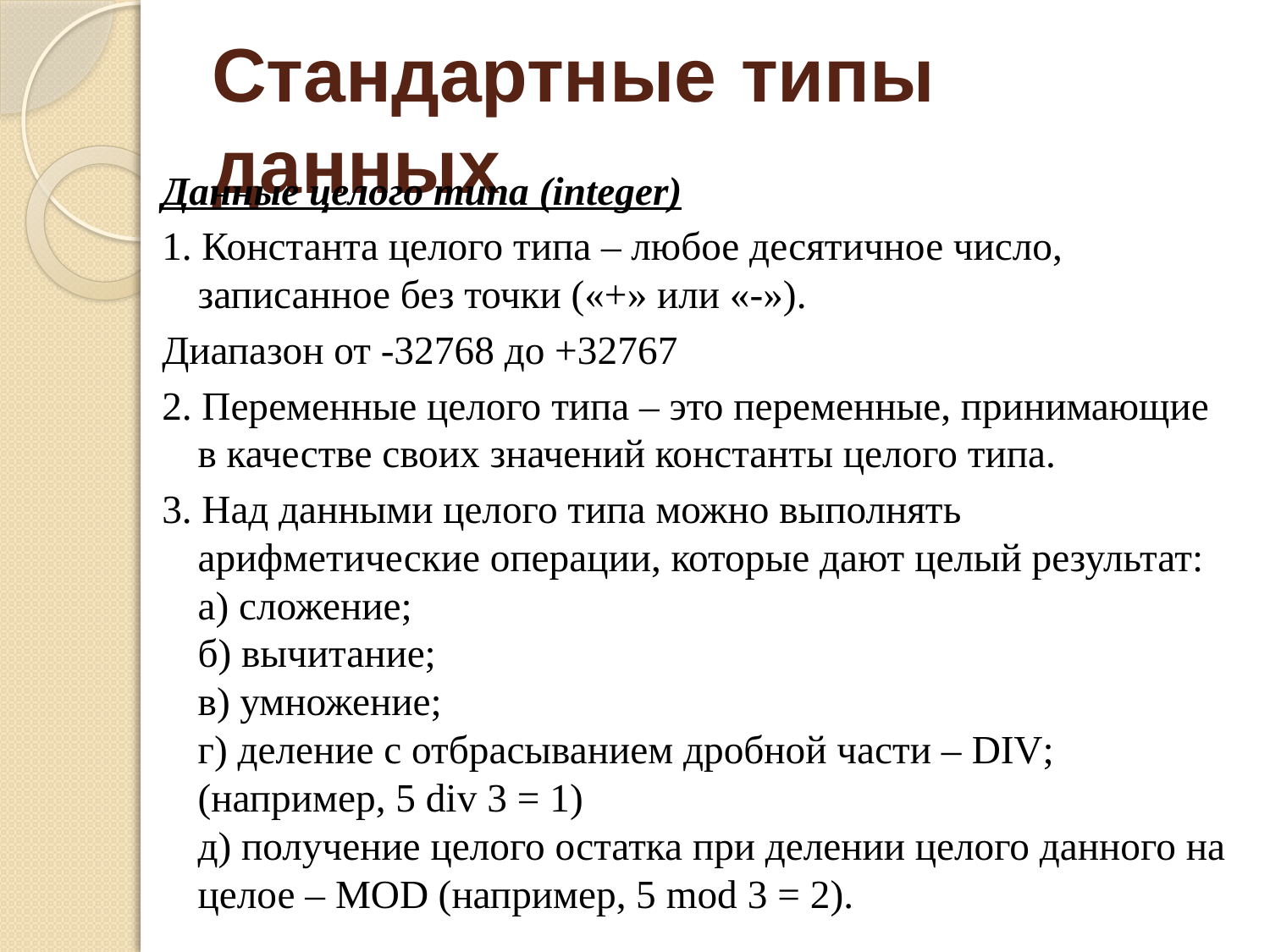

# Стандартные типы данных
Данные целого типа (integer)
1. Константа целого типа – любое десятичное число, записанное без точки («+» или «-»).
Диапазон от -32768 до +32767
2. Переменные целого типа – это переменные, принимающие в качестве своих значений константы целого типа.
3. Над данными целого типа можно выполнять арифметические операции, которые дают целый результат:
а) сложение;
б) вычитание;
в) умножение;
г) деление с отбрасыванием дробной части – DIV;  (например, 5 div 3 = 1)
д) получение целого остатка при делении целого данного на целое – MOD (например, 5 mod 3 = 2).